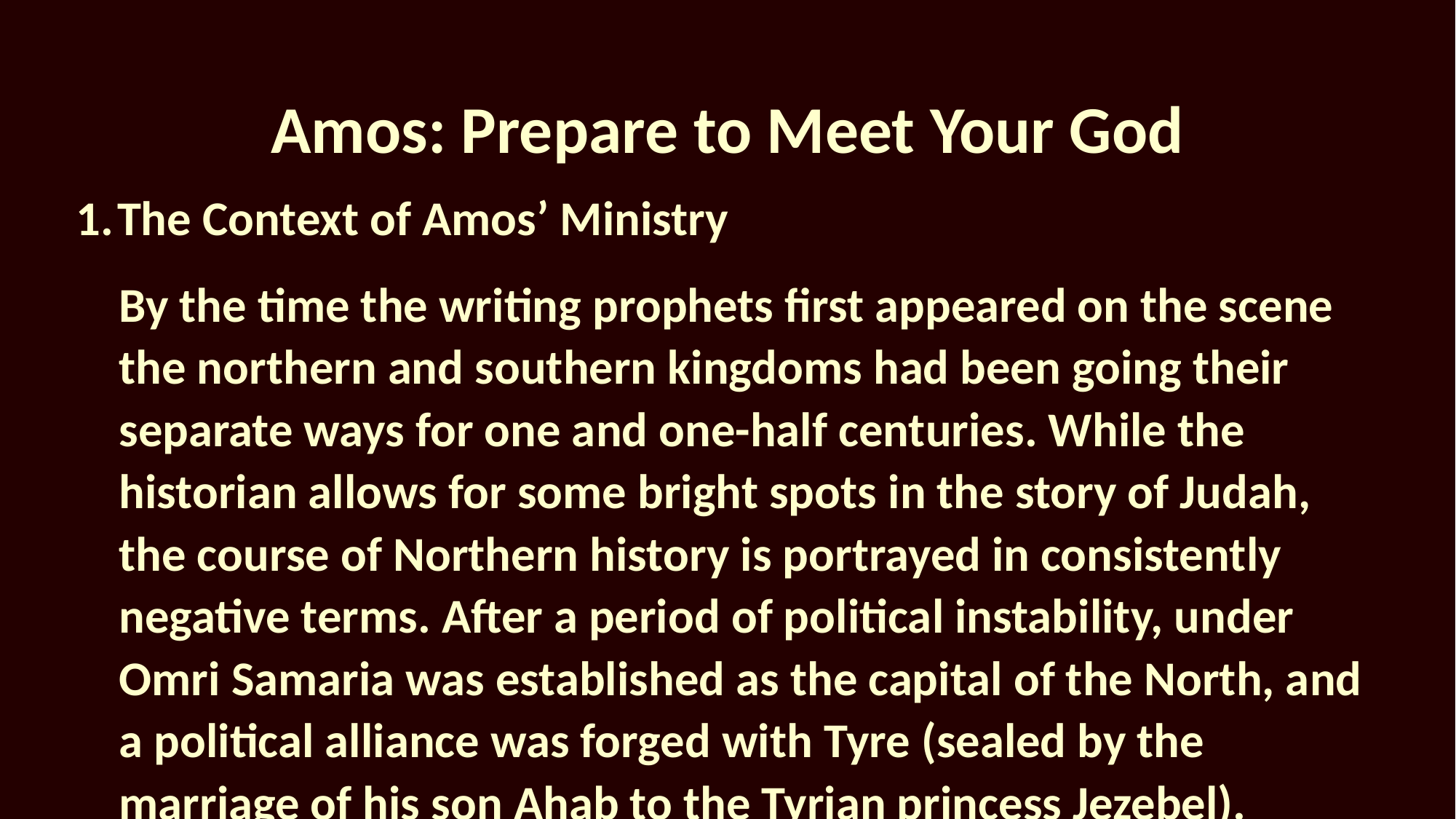

# Amos: Prepare to Meet Your God
The Context of Amos’ Ministry
By the time the writing prophets first appeared on the scene the northern and southern kingdoms had been going their separate ways for one and one-half centuries. While the historian allows for some bright spots in the story of Judah, the course of Northern history is portrayed in consistently negative terms. After a period of political instability, under Omri Samaria was established as the capital of the North, and a political alliance was forged with Tyre (sealed by the marriage of his son Ahab to the Tyrian princess Jezebel).